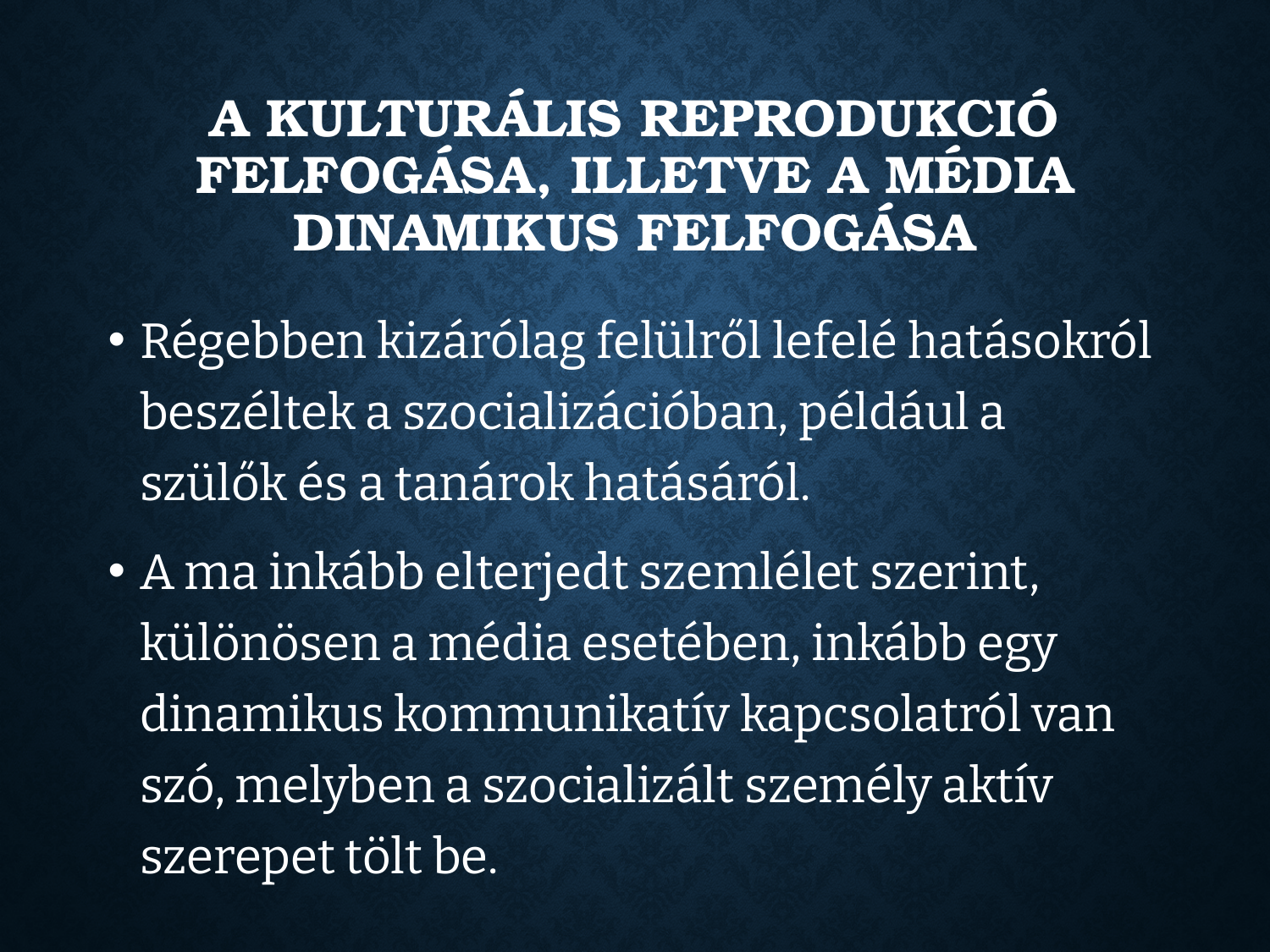

# A kulturális reprodukció felfogása, illetve a média dinamikus felfogása
Régebben kizárólag felülről lefelé hatásokról beszéltek a szocializációban, például a szülők és a tanárok hatásáról.
A ma inkább elterjedt szemlélet szerint, különösen a média esetében, inkább egy dinamikus kommunikatív kapcsolatról van szó, melyben a szocializált személy aktív szerepet tölt be.